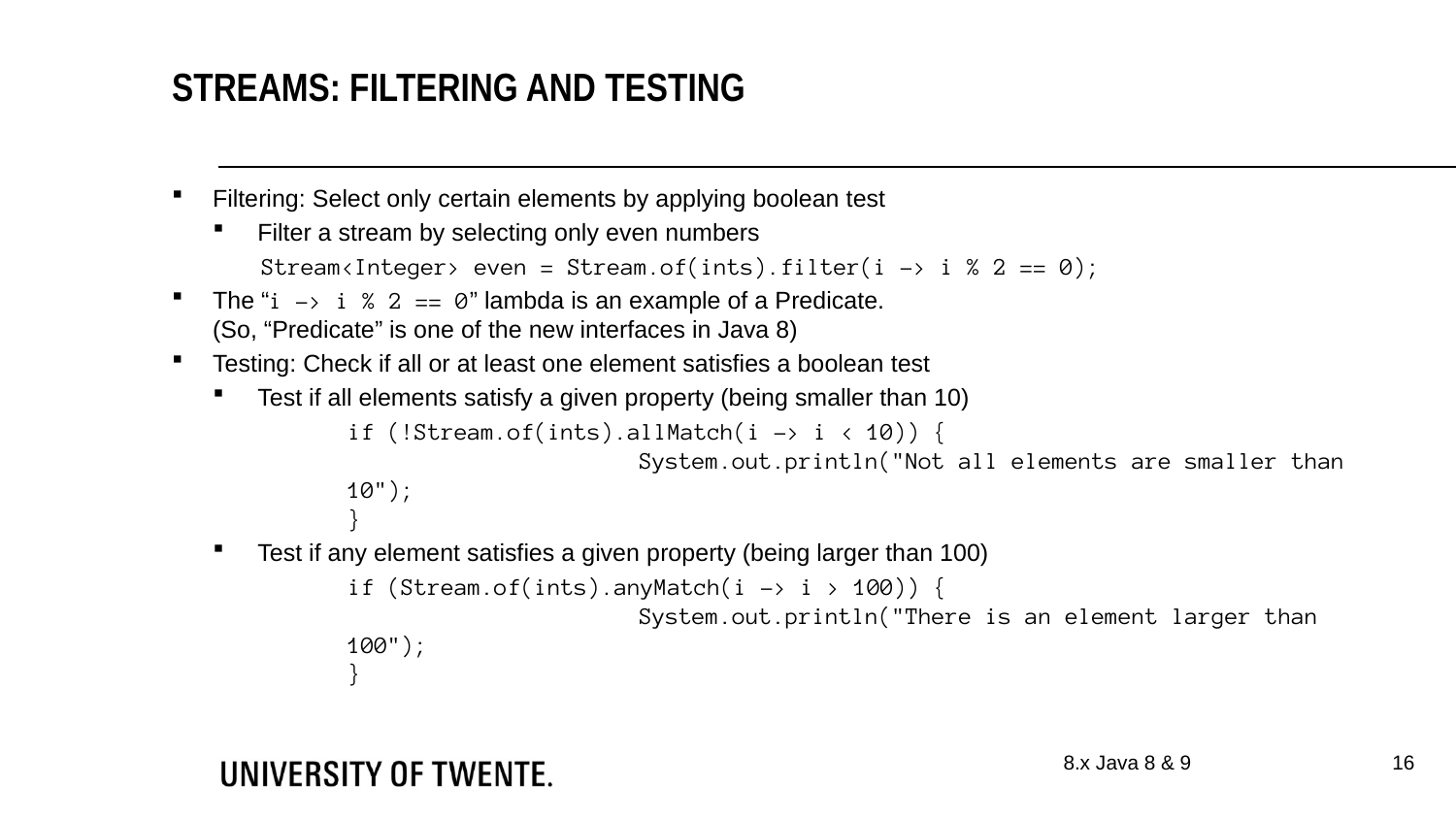

Streams: Filtering and testing
Filtering: Select only certain elements by applying boolean test
Filter a stream by selecting only even numbers
Stream<Integer> even = Stream.of(ints).filter(i -> i % 2 == 0);
The “i -> i % 2 == 0” lambda is an example of a Predicate.
(So, “Predicate” is one of the new interfaces in Java 8)
Testing: Check if all or at least one element satisfies a boolean test
Test if all elements satisfy a given property (being smaller than 10)
if (!Stream.of(ints).allMatch(i -> i < 10)) {
		System.out.println("Not all elements are smaller than 10");
}
Test if any element satisfies a given property (being larger than 100)
if (Stream.of(ints).anyMatch(i -> i > 100)) {
		System.out.println("There is an element larger than 100");
}
16
8.x Java 8 & 9